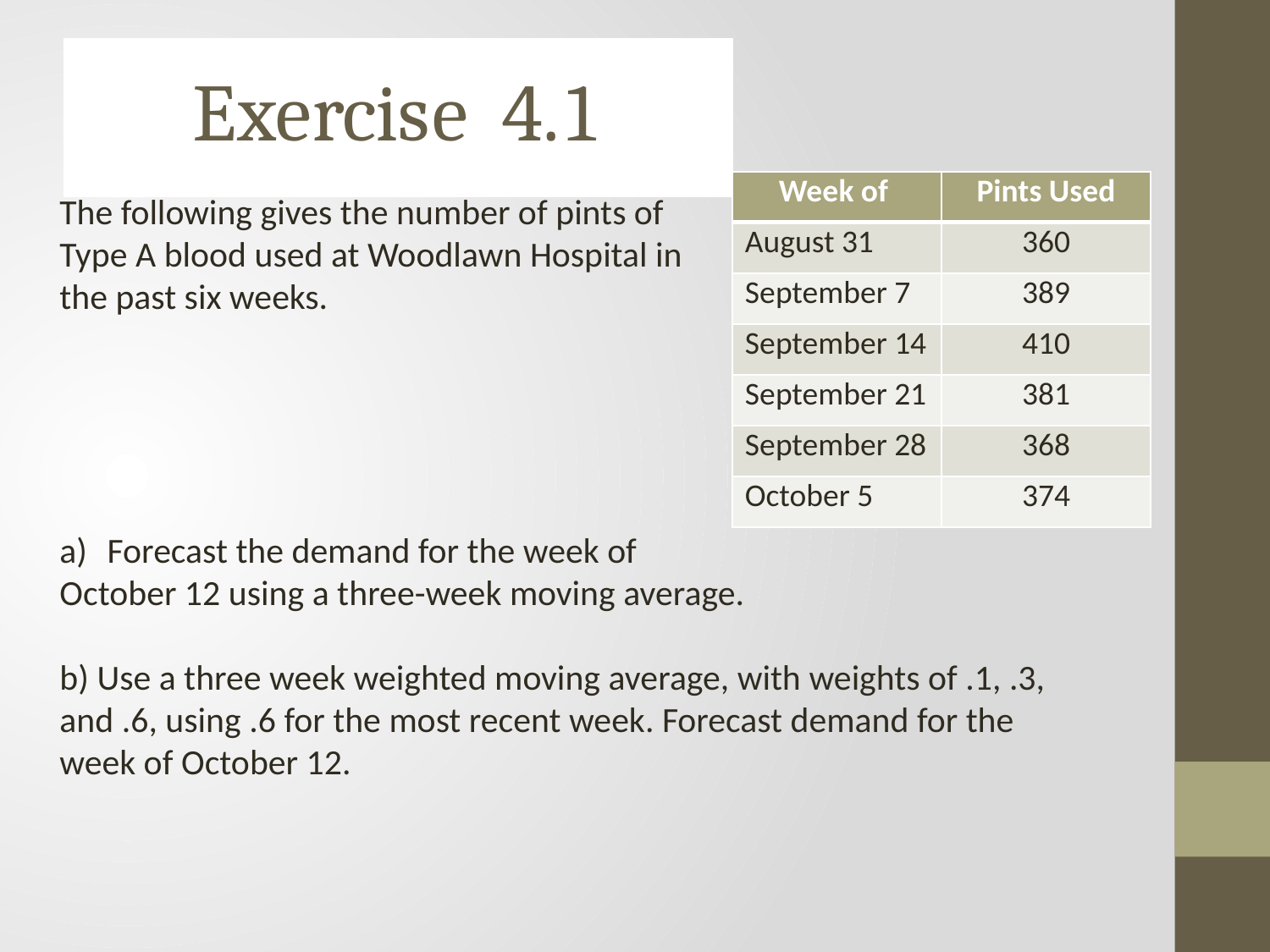

# Exercise  4.1
| Week of | Pints Used |
| --- | --- |
| August 31 | 360 |
| September 7 | 389 |
| September 14 | 410 |
| September 21 | 381 |
| September 28 | 368 |
| October 5 | 374 |
The following gives the number of pints of
Type A blood used at Woodlawn Hospital in
the past six weeks.

Forecast the demand for the week of
October 12 using a three-week moving average.

b) Use a three week weighted moving average, with weights of .1, .3, and .6, using .6 for the most recent week. Forecast demand for the week of October 12.